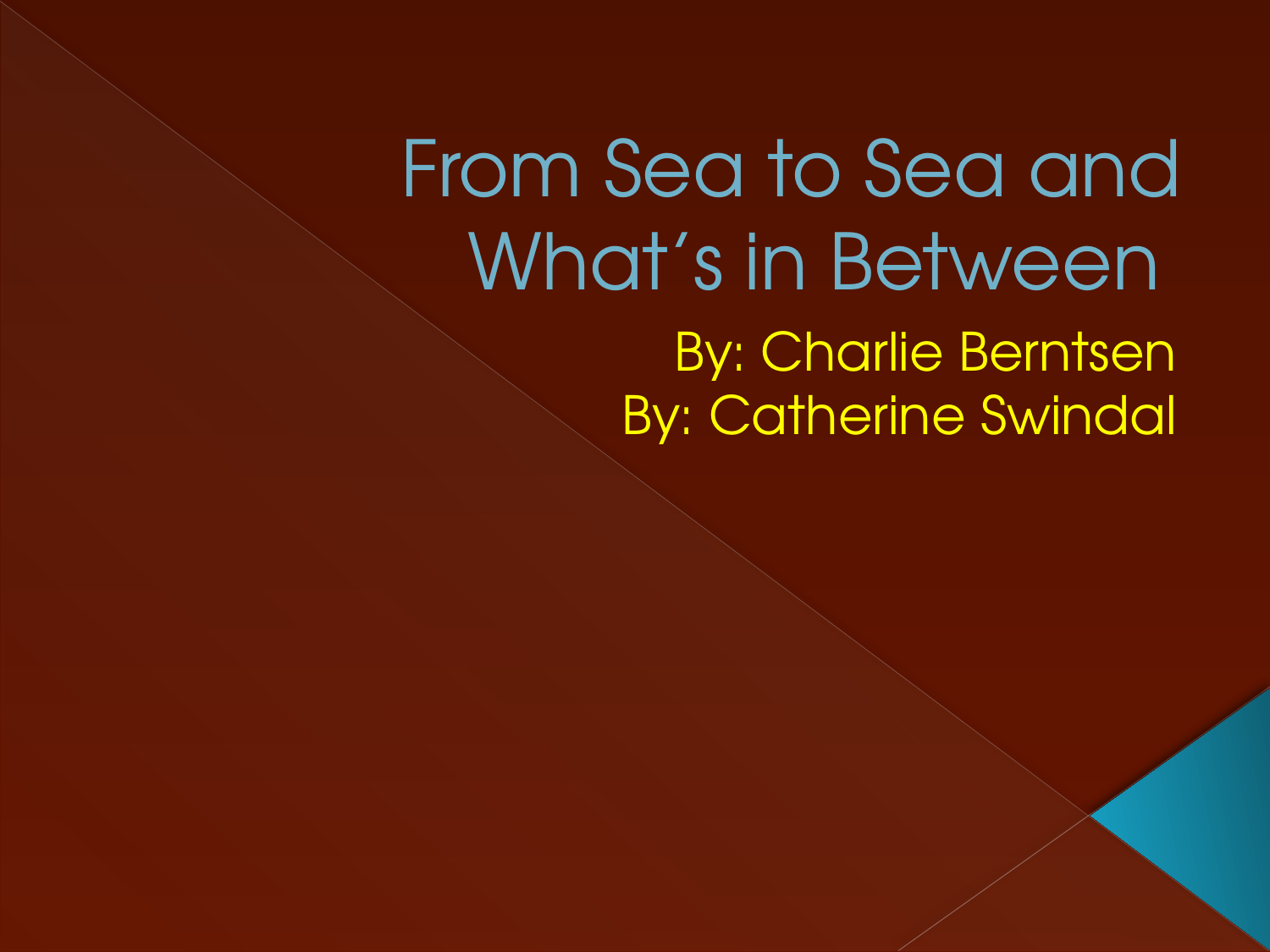

# From Sea to Sea and What’s in Between
By: Charlie Berntsen
By: Catherine Swindal